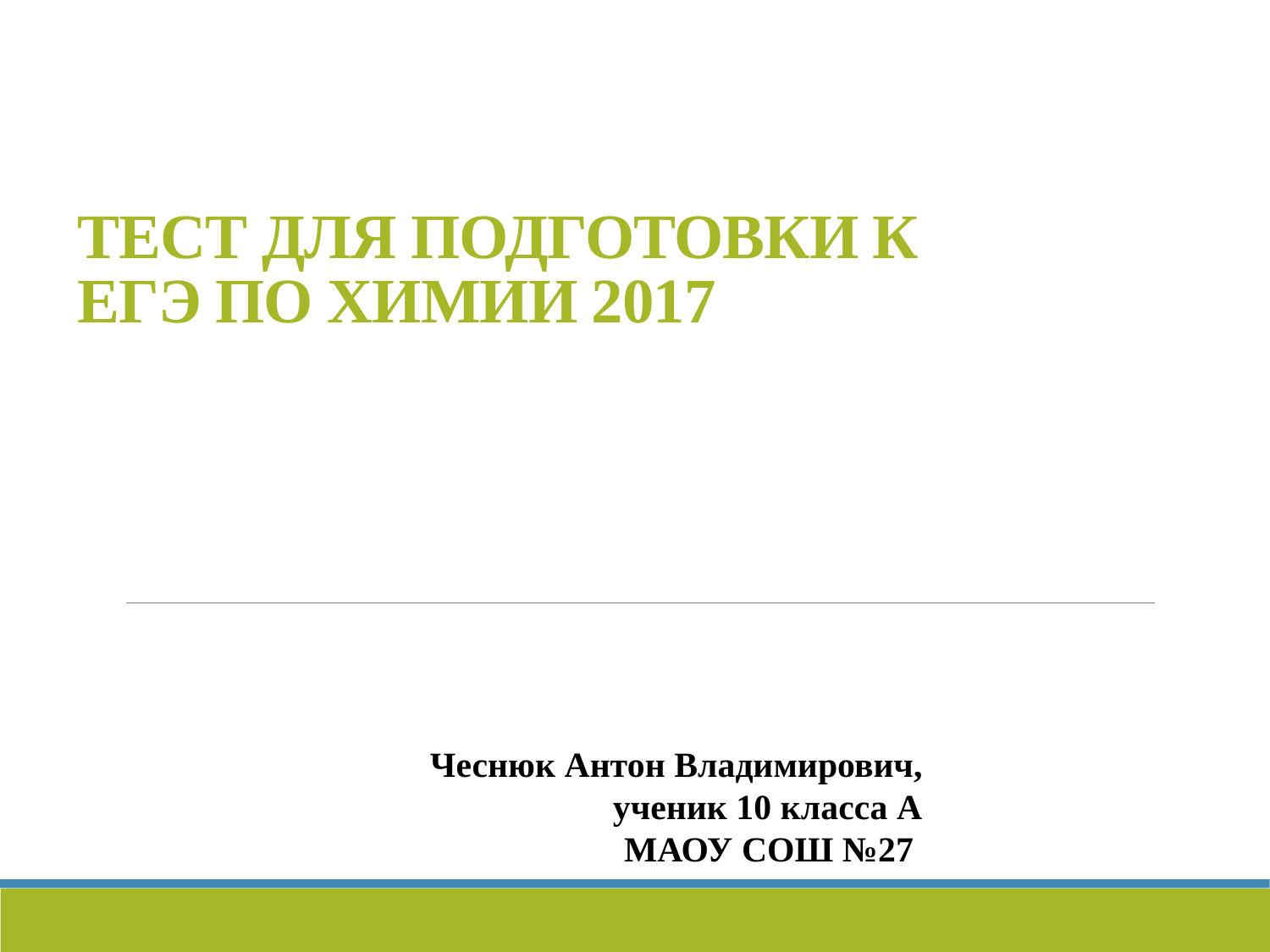

# Тест для подготовки к ЕГЭ по химии 2017
Чеснюк Антон Владимирович, ученик 10 класса А
МАОУ СОШ №27